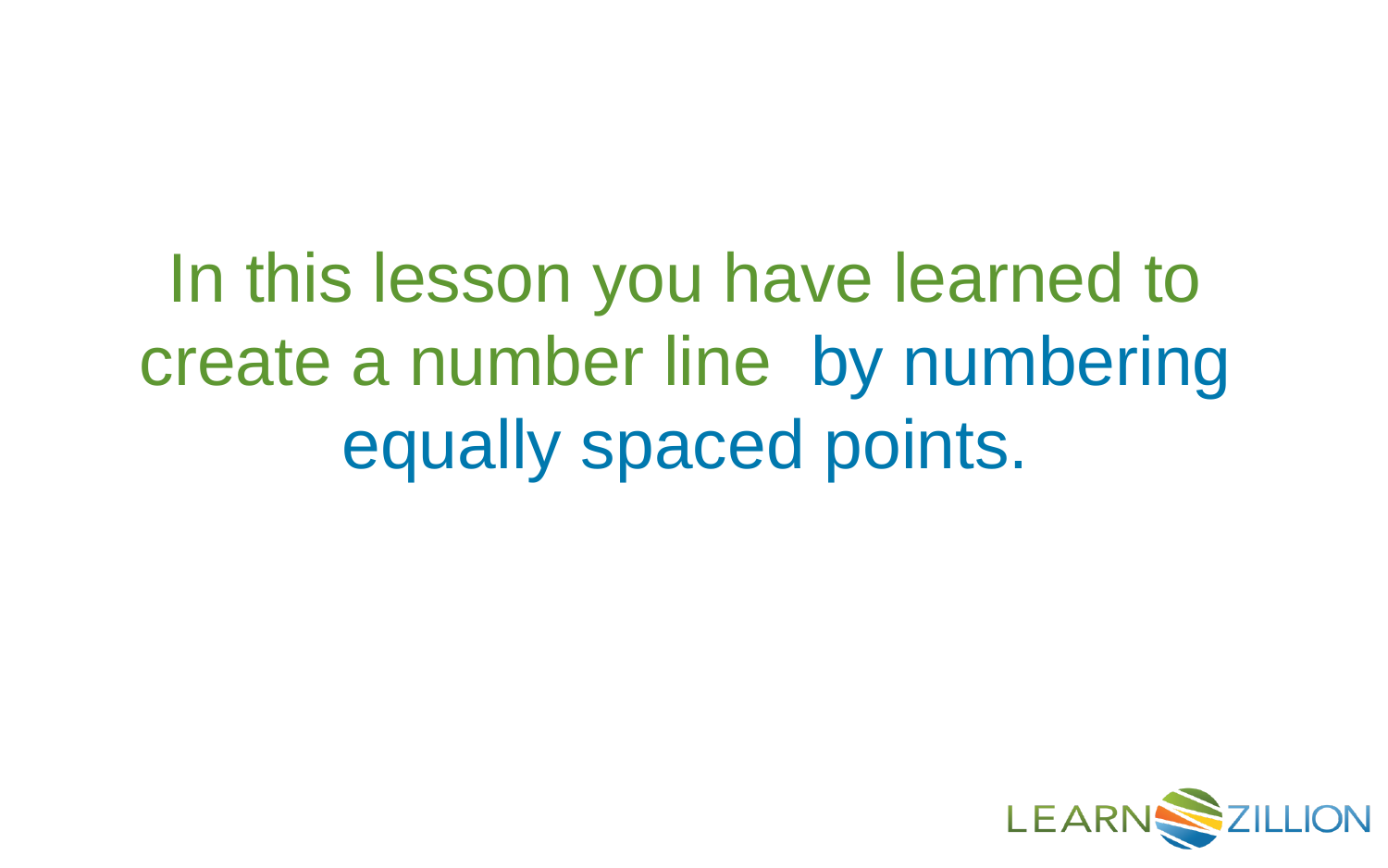

In this lesson you have learned to create a number line  by numbering equally spaced points.